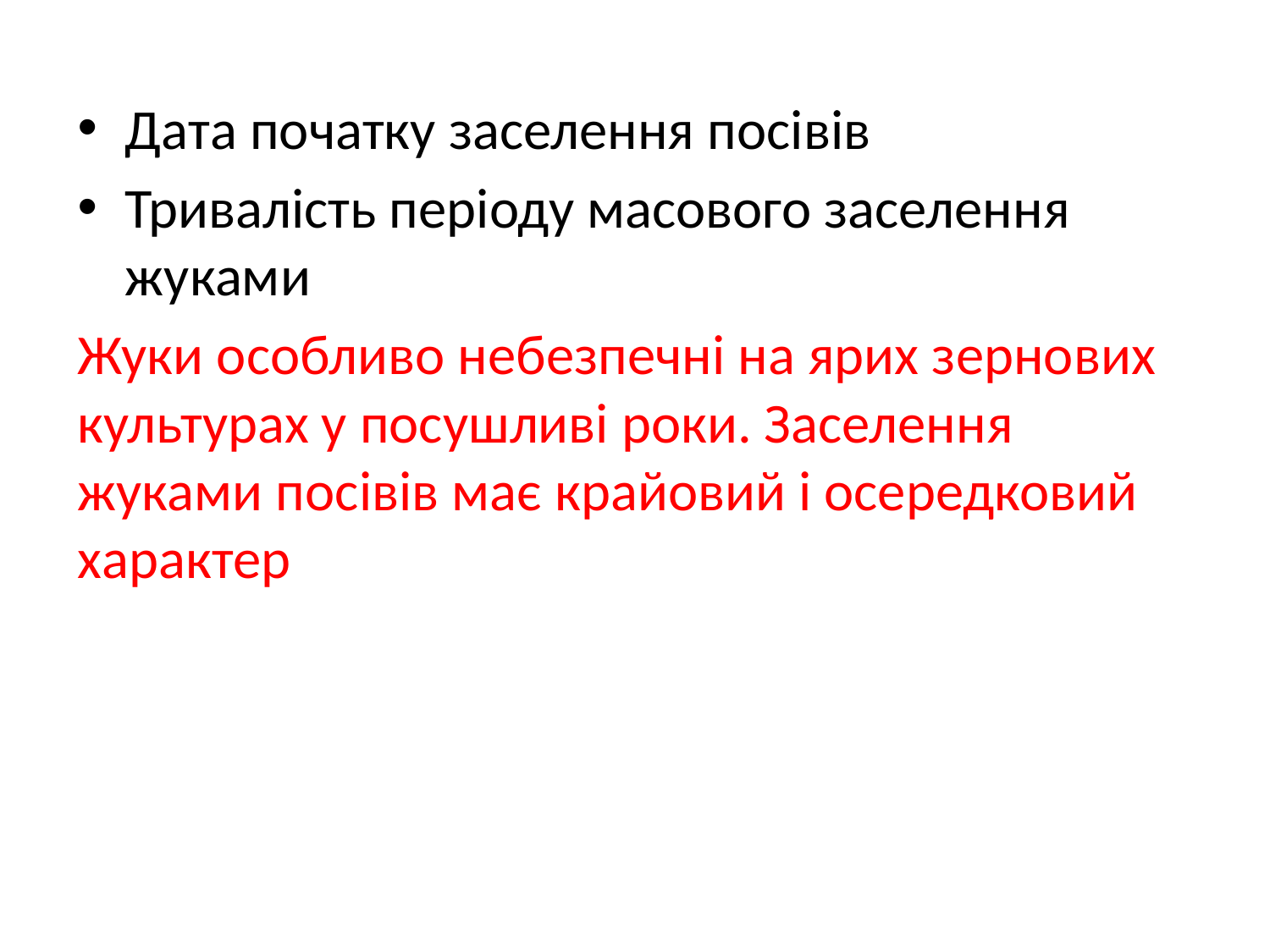

Дата початку заселення посівів
Тривалість періоду масового заселення жуками
Жуки особливо небезпечні на ярих зернових культурах у посушливі роки. Заселення жуками посівів має крайовий і осередковий характер